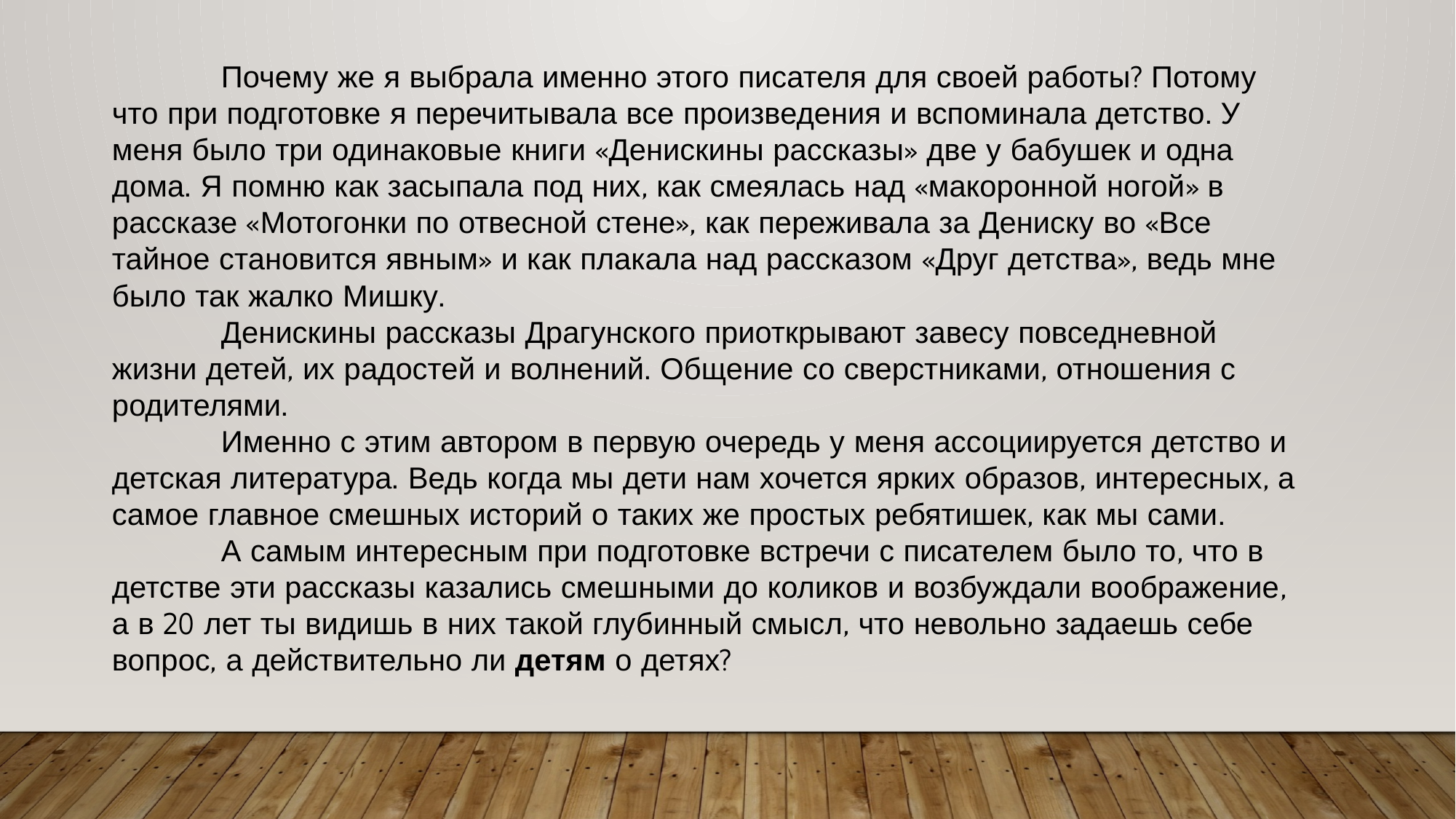

Почему же я выбрала именно этого писателя для своей работы? Потому что при подготовке я перечитывала все произведения и вспоминала детство. У меня было три одинаковые книги «Денискины рассказы» две у бабушек и одна дома. Я помню как засыпала под них, как смеялась над «макоронной ногой» в рассказе «Мотогонки по отвесной стене», как переживала за Дениску во «Все тайное становится явным» и как плакала над рассказом «Друг детства», ведь мне было так жалко Мишку.
	Денискины рассказы Драгунского приоткрывают завесу повседневной жизни детей, их радостей и волнений. Общение со сверстниками, отношения с родителями.
	Именно с этим автором в первую очередь у меня ассоциируется детство и детская литература. Ведь когда мы дети нам хочется ярких образов, интересных, а самое главное смешных историй о таких же простых ребятишек, как мы сами.
	А самым интересным при подготовке встречи с писателем было то, что в детстве эти рассказы казались смешными до коликов и возбуждали воображение, а в 20 лет ты видишь в них такой глубинный смысл, что невольно задаешь себе вопрос, а действительно ли детям о детях?